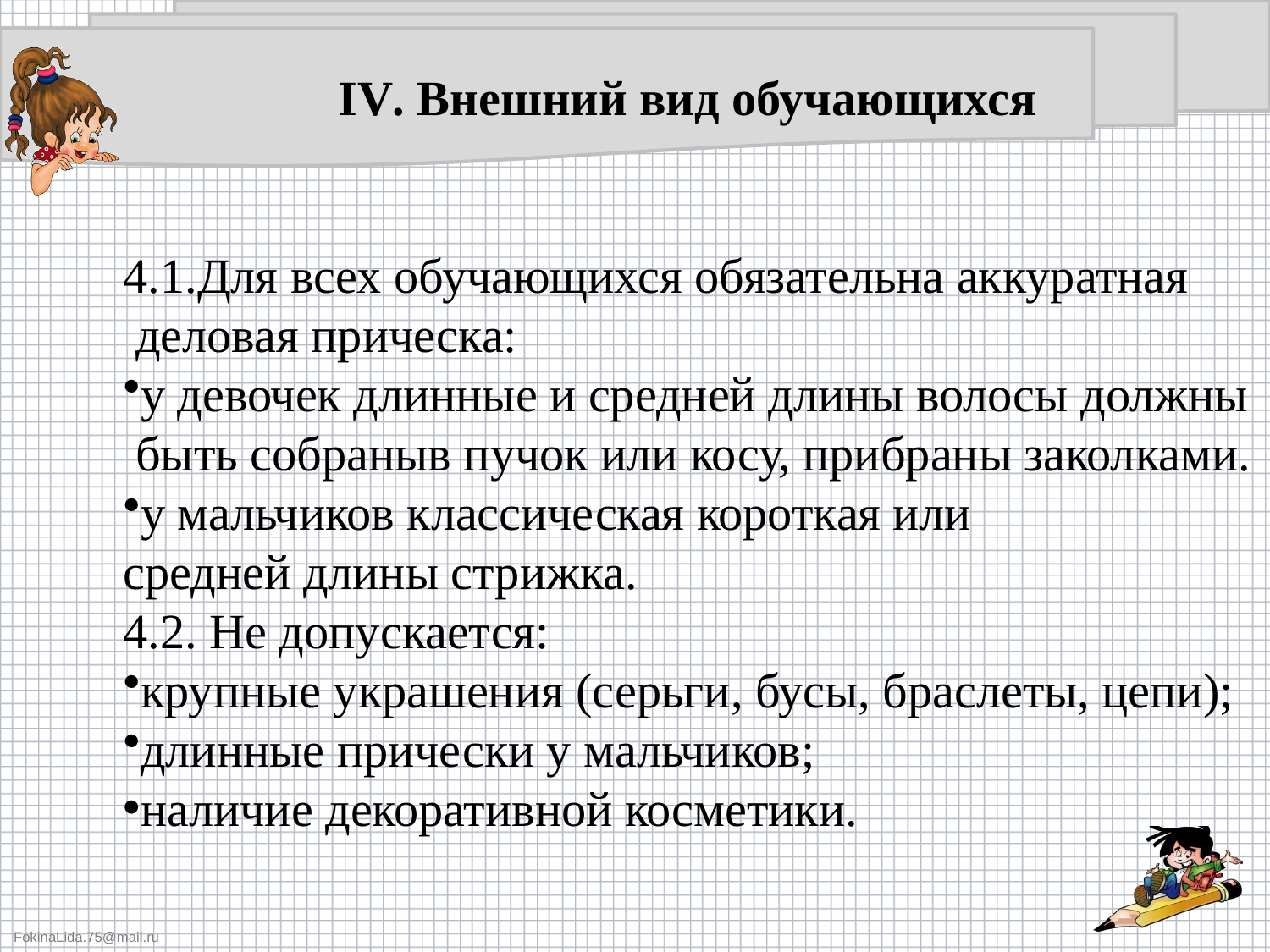

IV. Внешний вид обучающихся

4.1.Для всех обучающихся обязательна аккуратная
 деловая прическа:
у девочек длинные и средней длины волосы должны
 быть собраныв пучок или косу, прибраны заколками.
у мальчиков классическая короткая или
средней длины стрижка.
4.2. Не допускается:
крупные украшения (серьги, бусы, браслеты, цепи);
длинные прически у мальчиков;
наличие декоративной косметики.